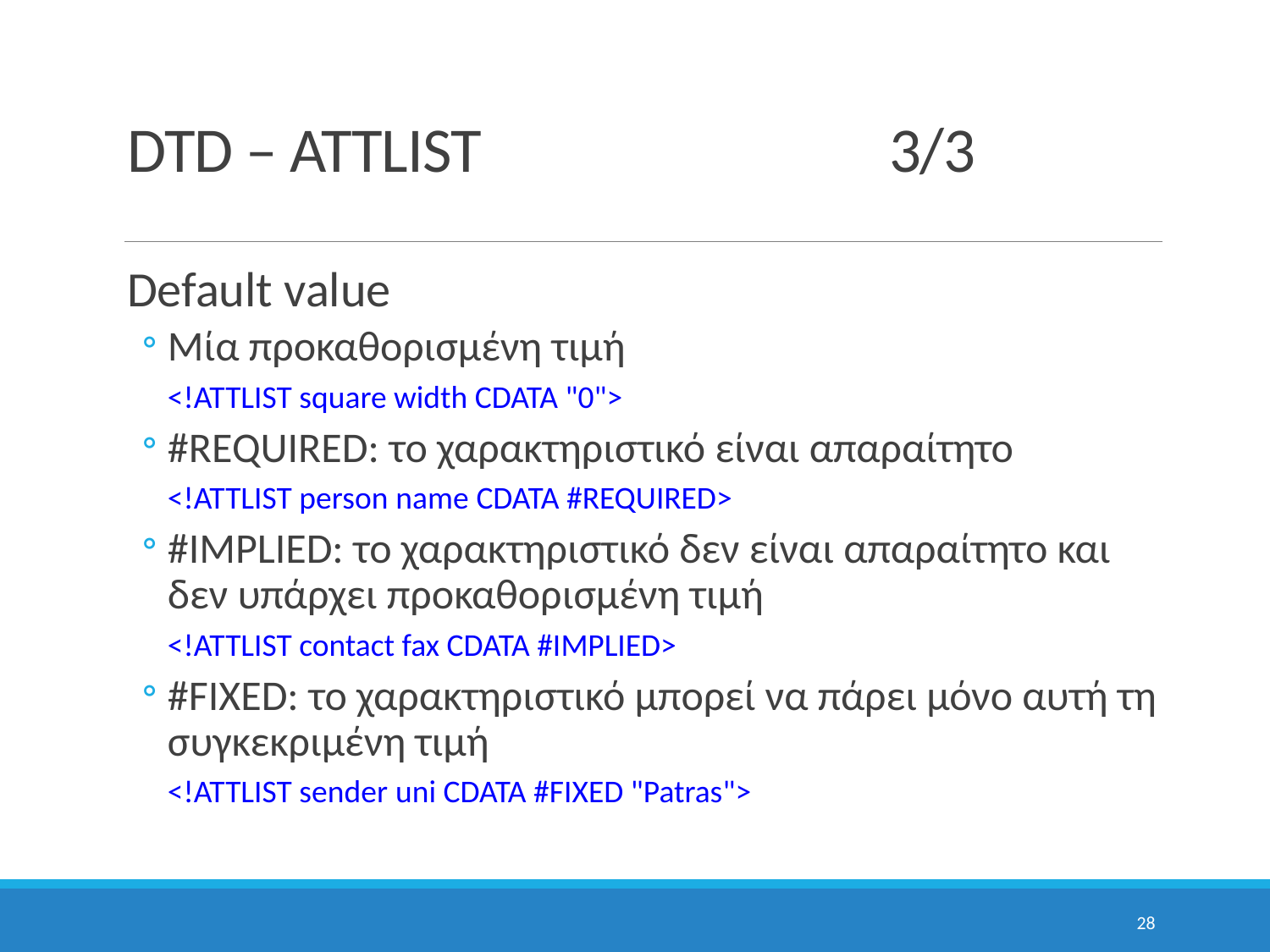

# DTD – ATTLIST				3/3
Default value
Μία προκαθορισμένη τιμή
<!ATTLIST square width CDATA "0">
#REQUIRED: το χαρακτηριστικό είναι απαραίτητο
<!ATTLIST person name CDATA #REQUIRED>
#IMPLIED: το χαρακτηριστικό δεν είναι απαραίτητο και δεν υπάρχει προκαθορισμένη τιμή
<!ATTLIST contact fax CDATA #IMPLIED>
#FIXED: το χαρακτηριστικό μπορεί να πάρει μόνο αυτή τη συγκεκριμένη τιμή
<!ATTLIST sender uni CDATA #FIXED "Patras">
28